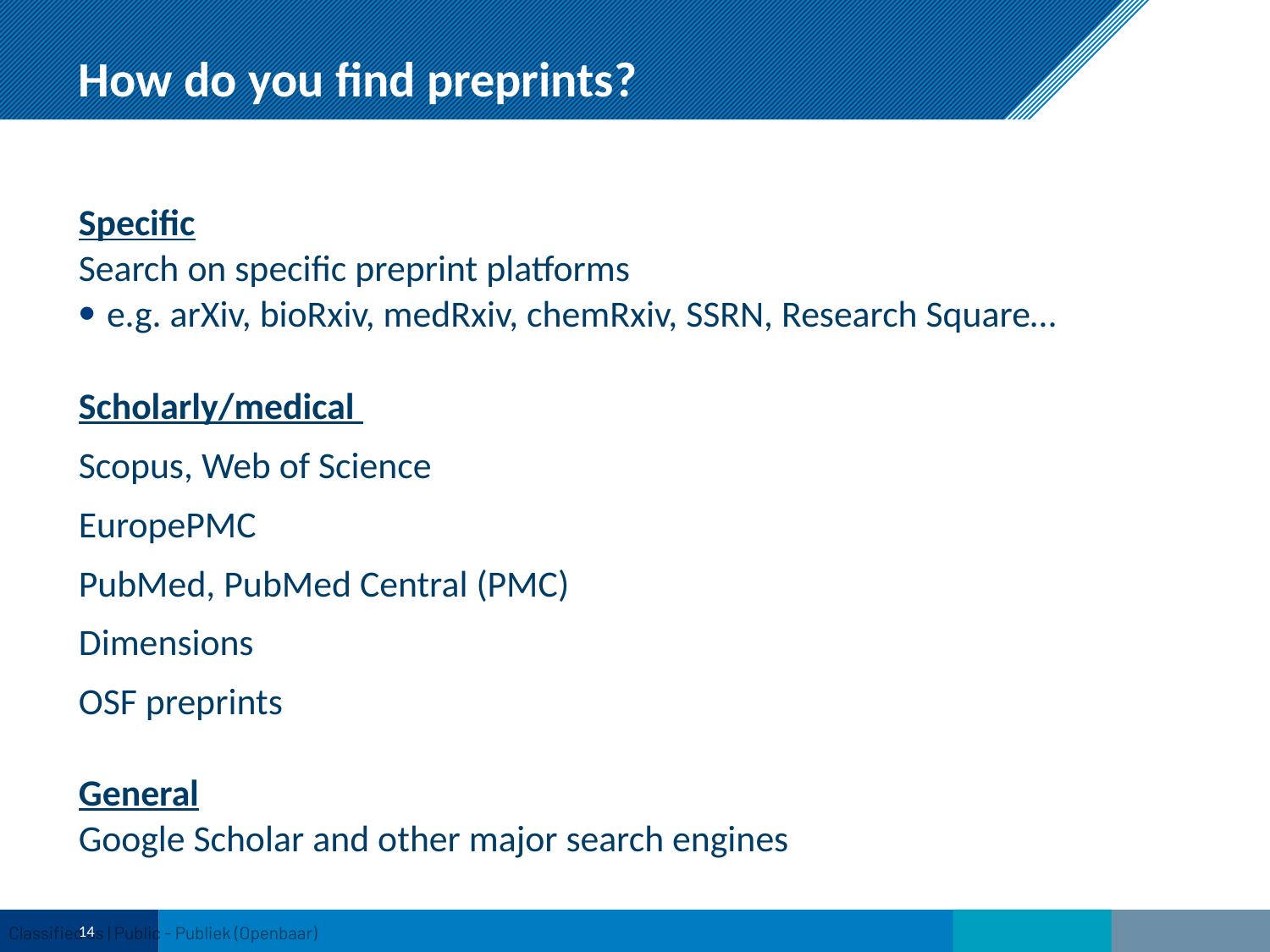

# How do you find preprints?

Specific
Search on specific preprint platforms
e.g. arXiv, bioRxiv, medRxiv, chemRxiv, SSRN, Research Square…

Scholarly/medical
Scopus, Web of Science
EuropePMC
PubMed, PubMed Central (PMC)
Dimensions
OSF preprints

General
Google Scholar and other major search engines

14